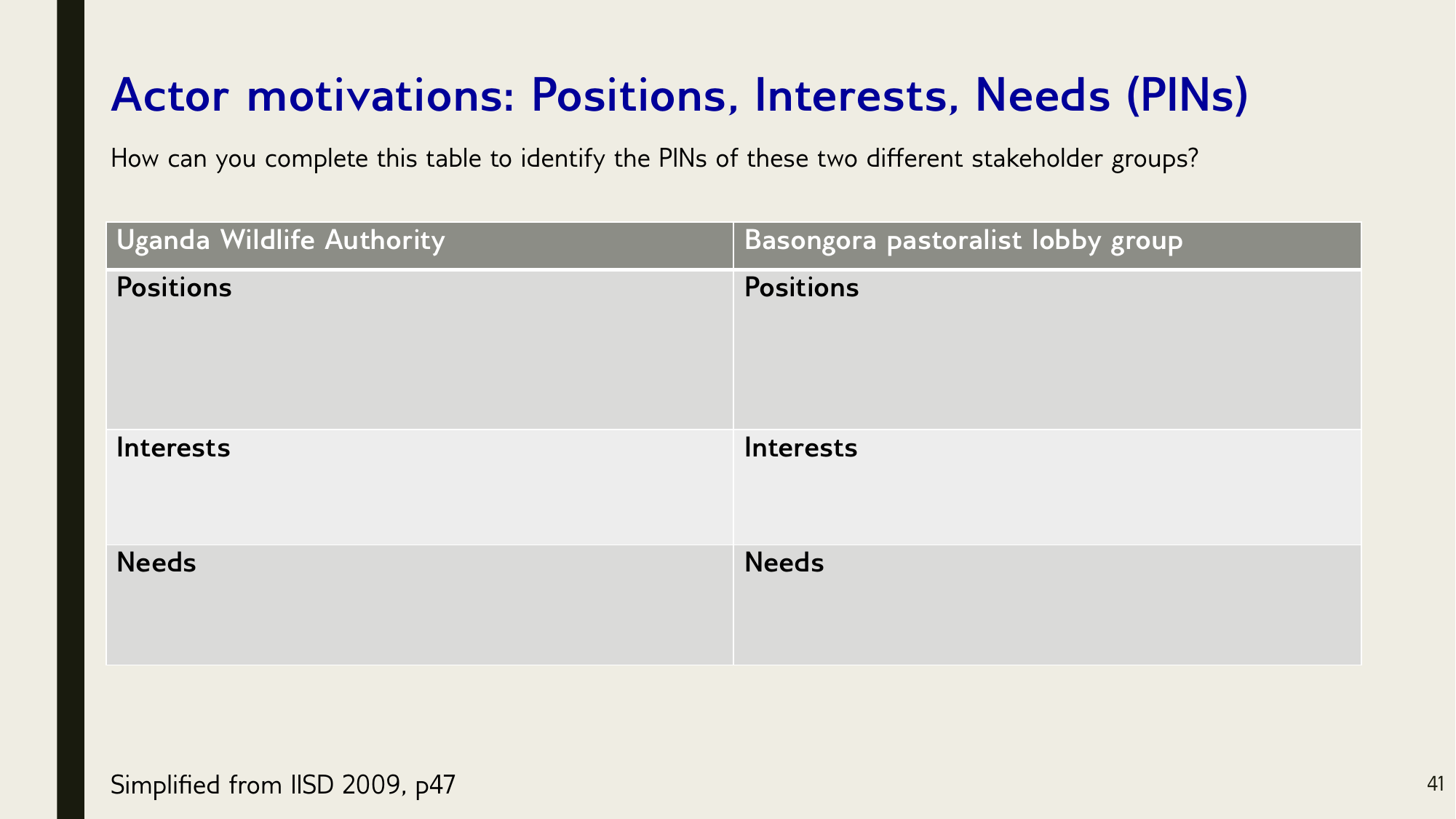

# Actor motivations: Positions, Interests, Needs (PINs)
How can you complete this table to identify the PINs of these two different stakeholder groups?
| Uganda Wildlife Authority | Basongora pastoralist lobby group |
| --- | --- |
| Positions | Positions |
| Interests | Interests |
| Needs | Needs |
41
Simplified from IISD 2009, p47